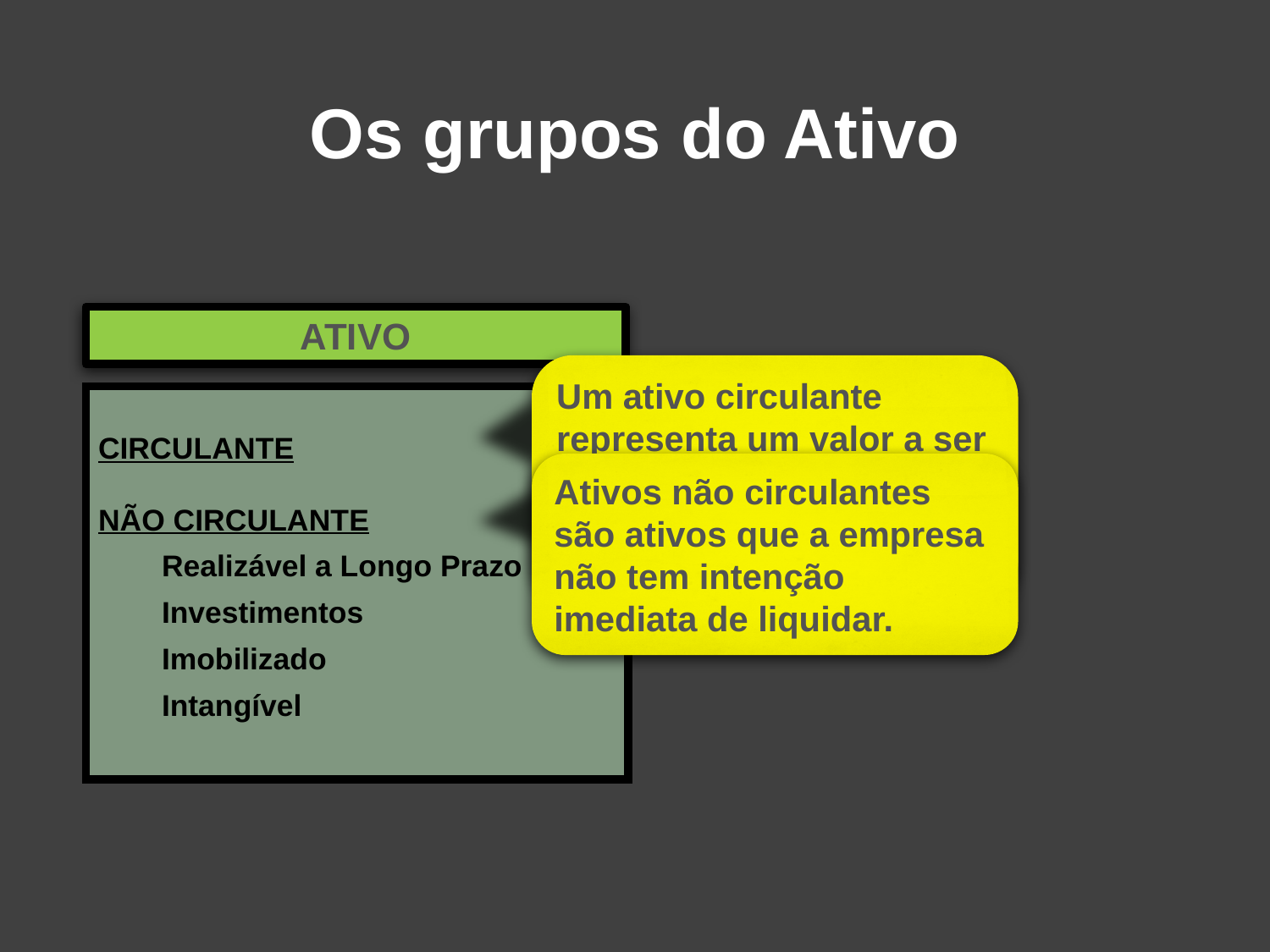

# Os grupos do Ativo

ATIVO
Um ativo circulante representa um valor a ser recebido, realizado ou recuperado em até doze meses.

CIRCULANTE

NÃO CIRCULANTE
Realizável a Longo Prazo
Investimentos
Imobilizado
Intangível

Ativos não circulantes são ativos que a empresa não tem intenção imediata de liquidar.